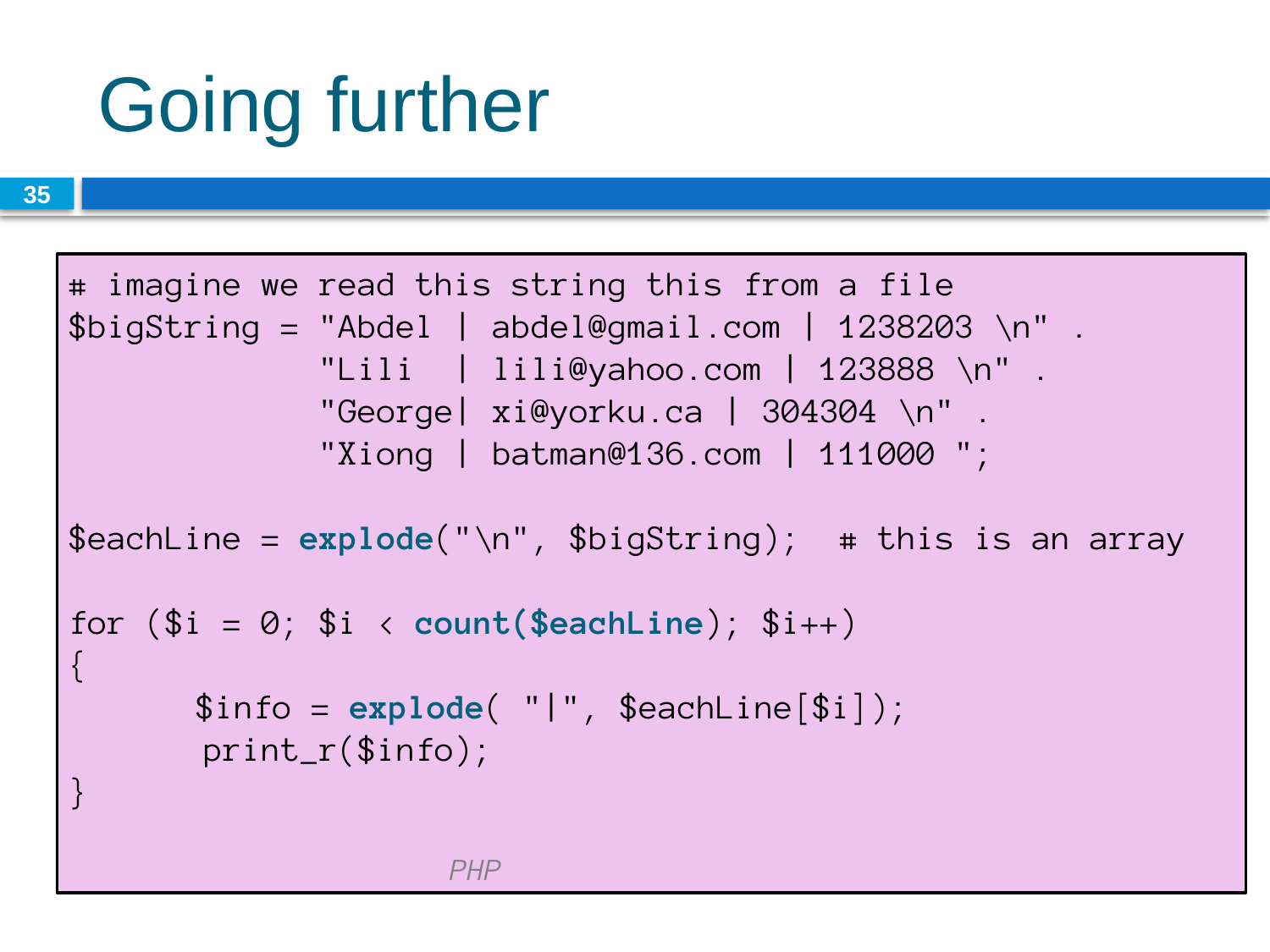

# Going further
35
# imagine we read this string this from a file
$bigString = "Abdel | abdel@gmail.com | 1238203 \n" .
             "Lili  | lili@yahoo.com | 123888 \n" .
             "George| xi@yorku.ca | 304304 \n" .
             "Xiong | batman@136.com | 111000 ";

$eachLine = explode("\n", $bigString);  # this is an array

for ($i = 0; $i < count($eachLine); $i++)
{
	$info = explode( "|", $eachLine[$i]);
       print_r($info);
}					  			                                   								PHP